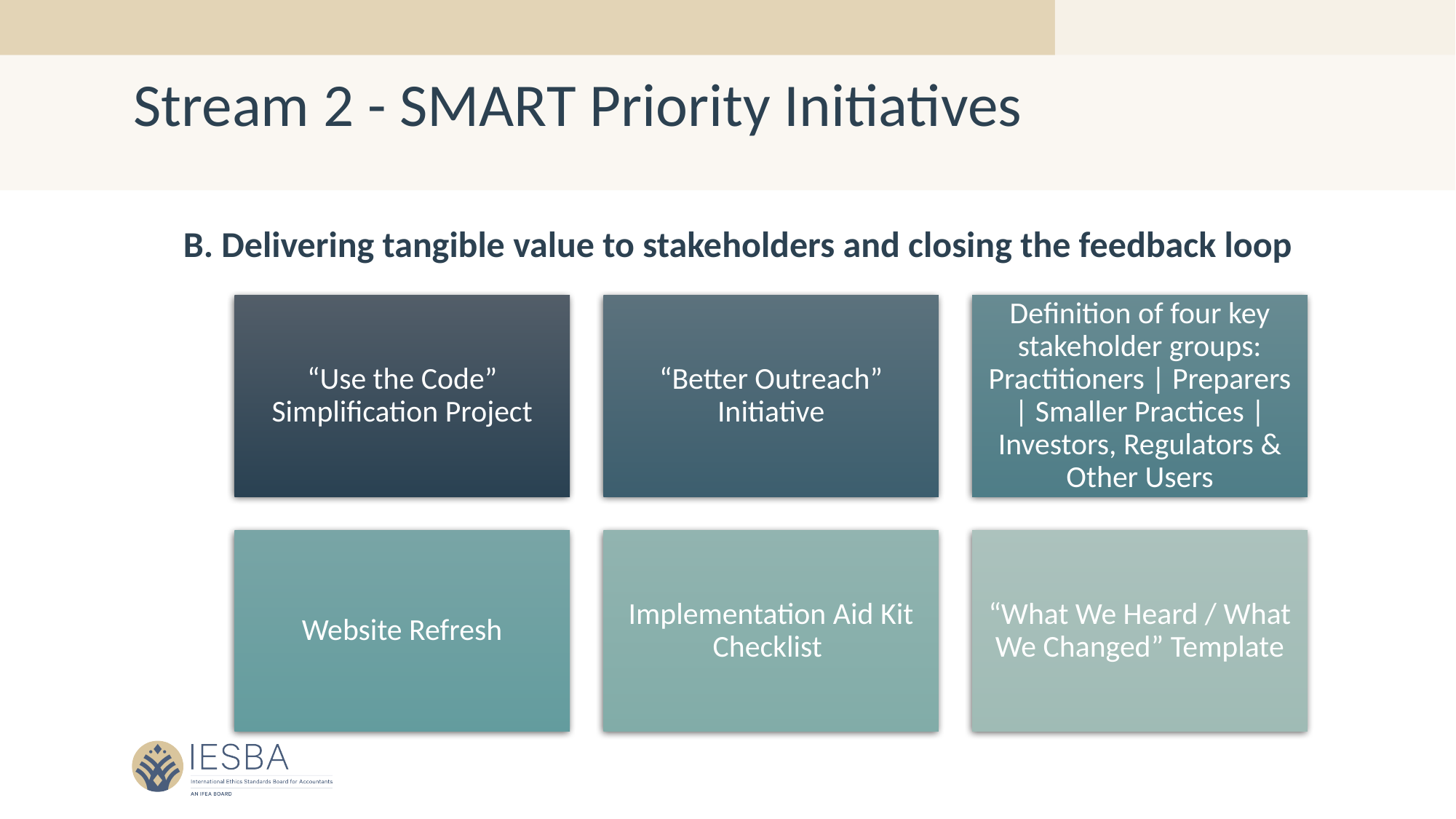

# Stream 2 - SMART Priority Initiatives

B. Delivering tangible value to stakeholders and closing the feedback loop
“Use the Code” Simplification Project
“Better Outreach” Initiative
Definition of four key stakeholder groups: Practitioners | Preparers | Smaller Practices | Investors, Regulators & Other Users
Website Refresh
Implementation Aid Kit Checklist
“What We Heard / What We Changed” Template